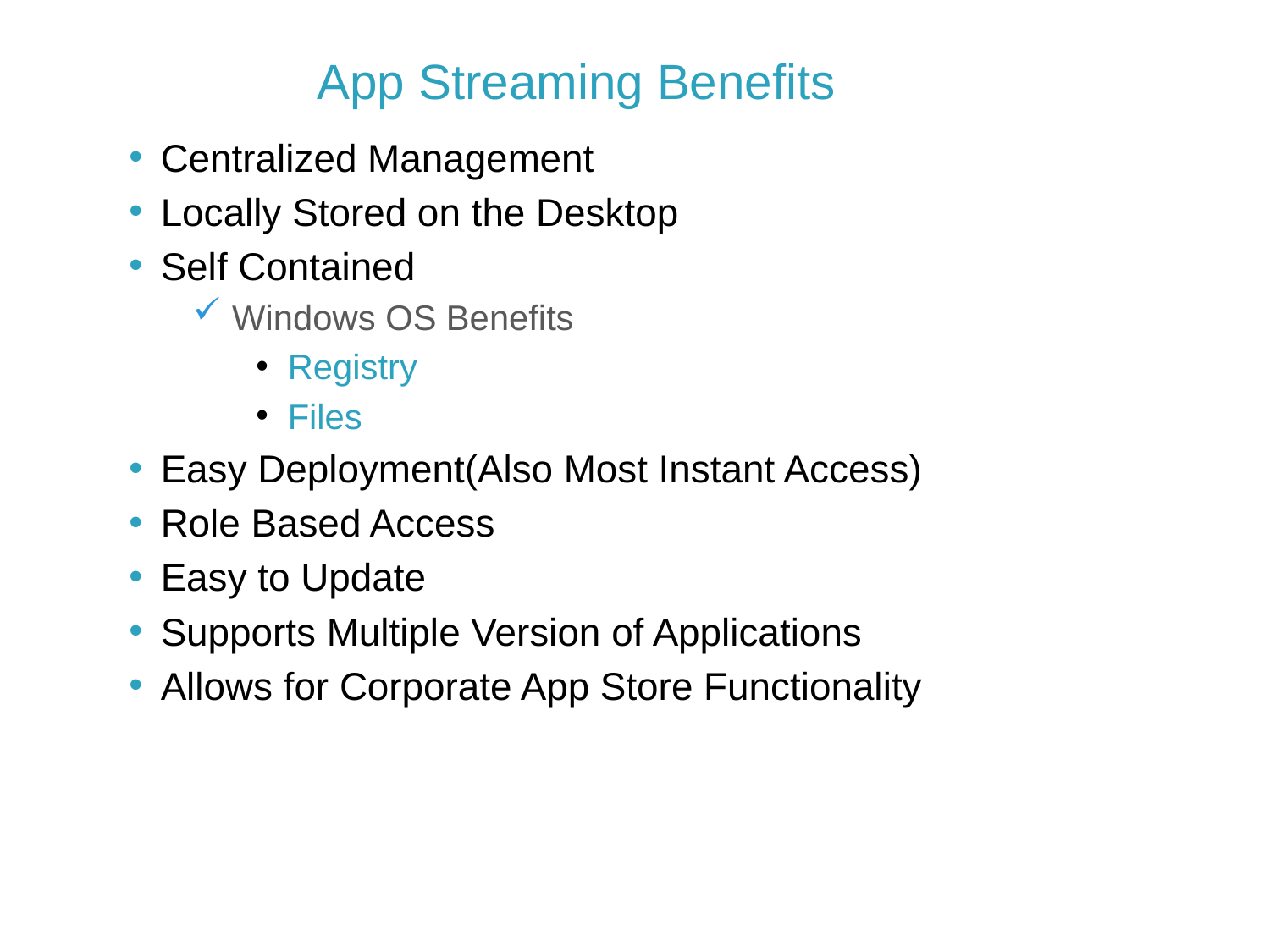

# App Streaming Benefits
Centralized Management
Locally Stored on the Desktop
Self Contained
Windows OS Benefits
Registry
Files
Easy Deployment(Also Most Instant Access)
Role Based Access
Easy to Update
Supports Multiple Version of Applications
Allows for Corporate App Store Functionality